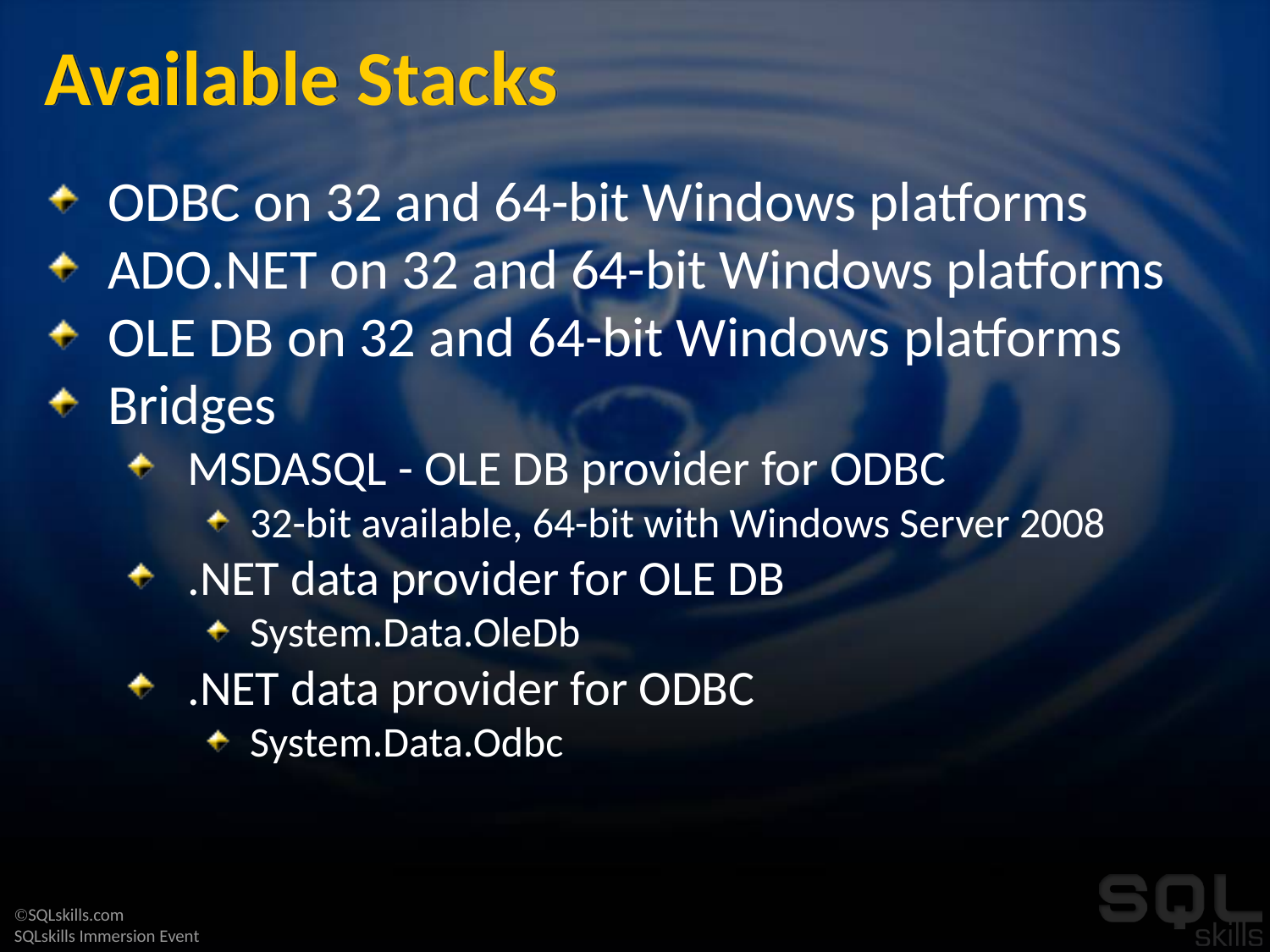

# Available Stacks
ODBC on 32 and 64-bit Windows platforms
ADO.NET on 32 and 64-bit Windows platforms
OLE DB on 32 and 64-bit Windows platforms
Bridges
MSDASQL - OLE DB provider for ODBC
32-bit available, 64-bit with Windows Server 2008
.NET data provider for OLE DB
System.Data.OleDb
.NET data provider for ODBC
System.Data.Odbc